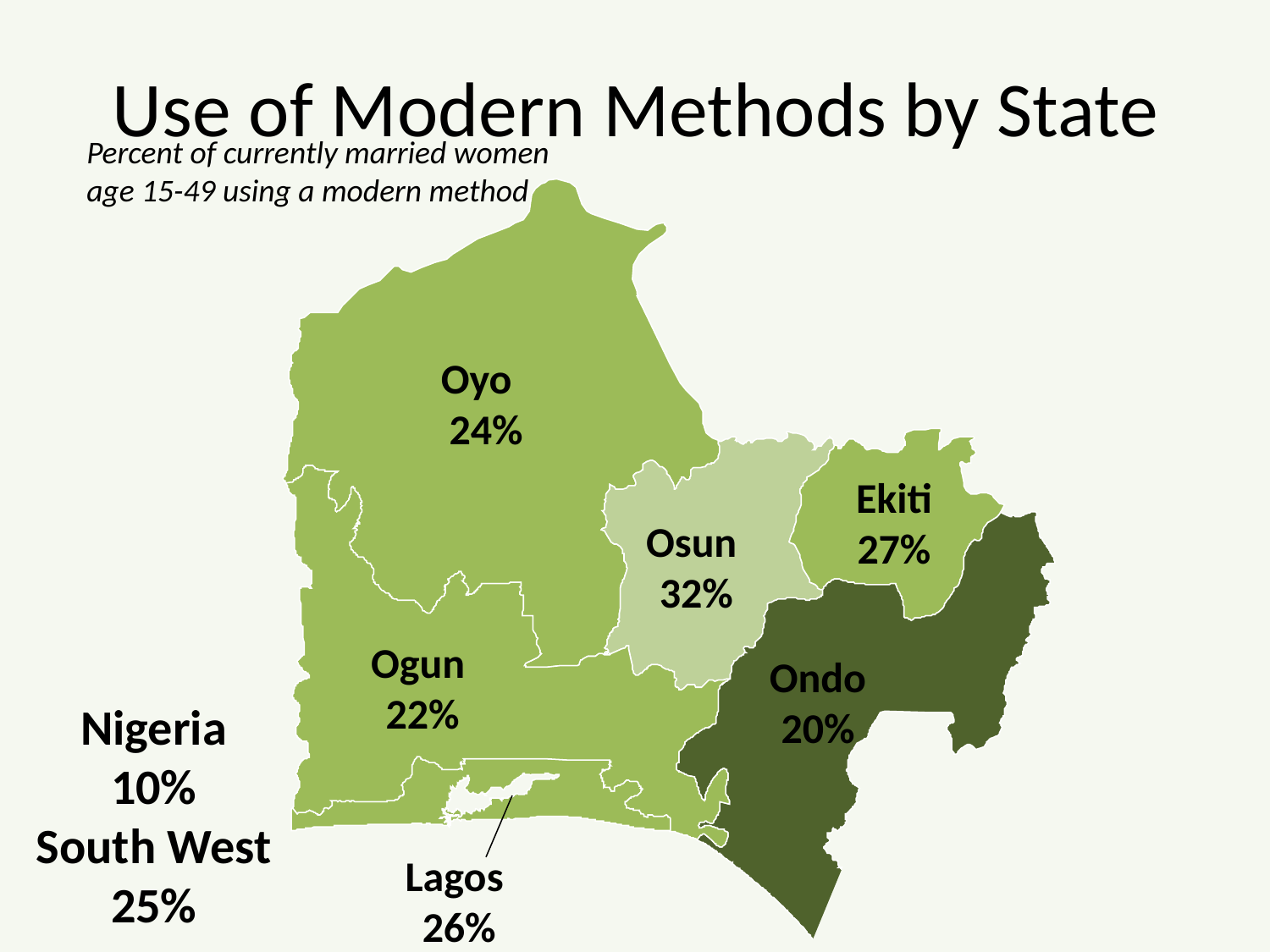

# Use of Modern Methods by State
Percent of currently married women
age 15-49 using a modern method

Oyo
24%
Ekiti 27%
Osun
32%
Ogun
22%
Ondo 20%
Nigeria
10%
South West
25%
Lagos
26%